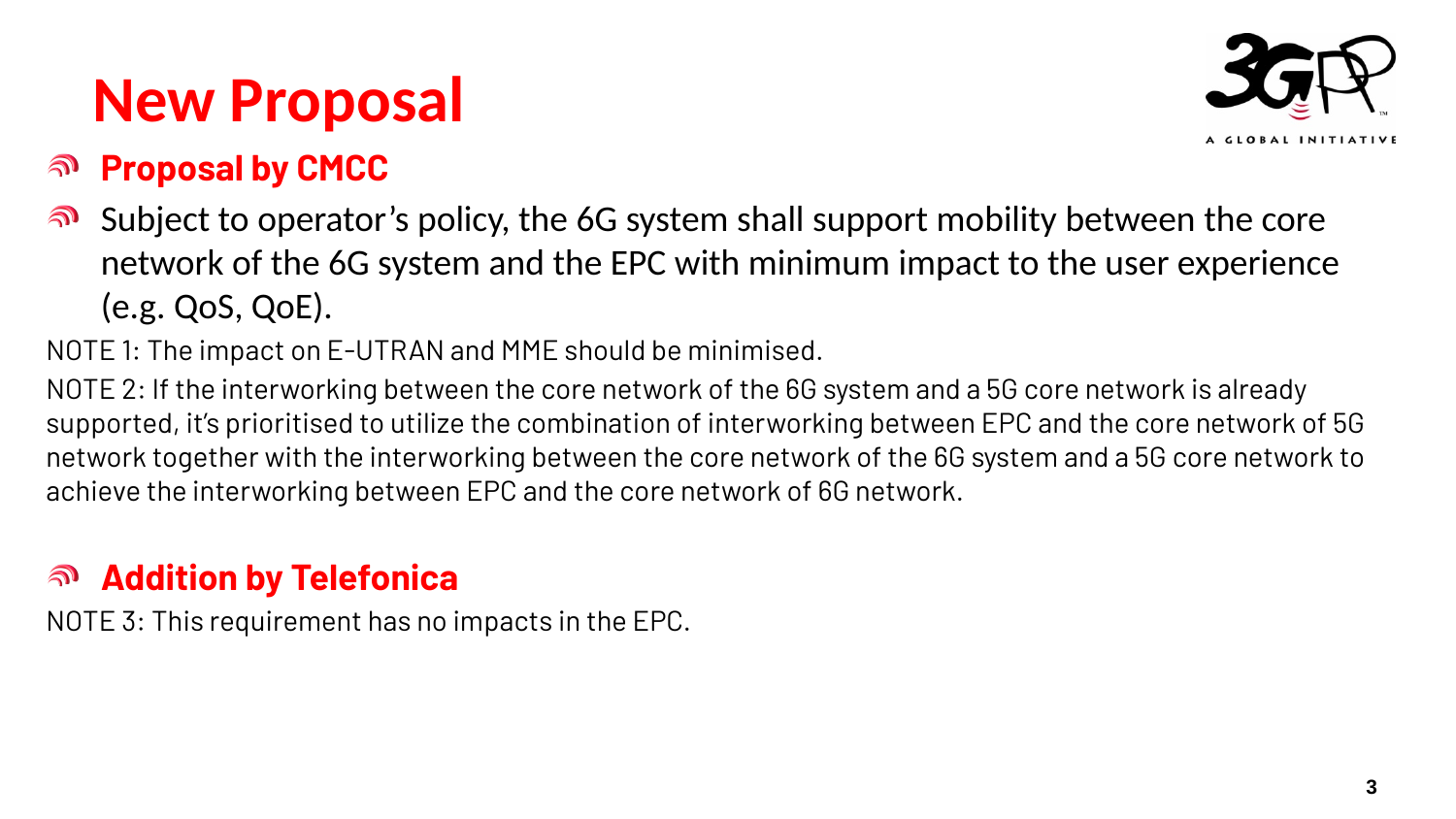

# New Proposal
Proposal by CMCC
Subject to operator’s policy, the 6G system shall support mobility between the core network of the 6G system and the EPC with minimum impact to the user experience (e.g. QoS, QoE).
NOTE 1: The impact on E-UTRAN and MME should be minimised.
NOTE 2: If the interworking between the core network of the 6G system and a 5G core network is already supported, it’s prioritised to utilize the combination of interworking between EPC and the core network of 5G network together with the interworking between the core network of the 6G system and a 5G core network to achieve the interworking between EPC and the core network of 6G network.

Addition by Telefonica
NOTE 3: This requirement has no impacts in the EPC.